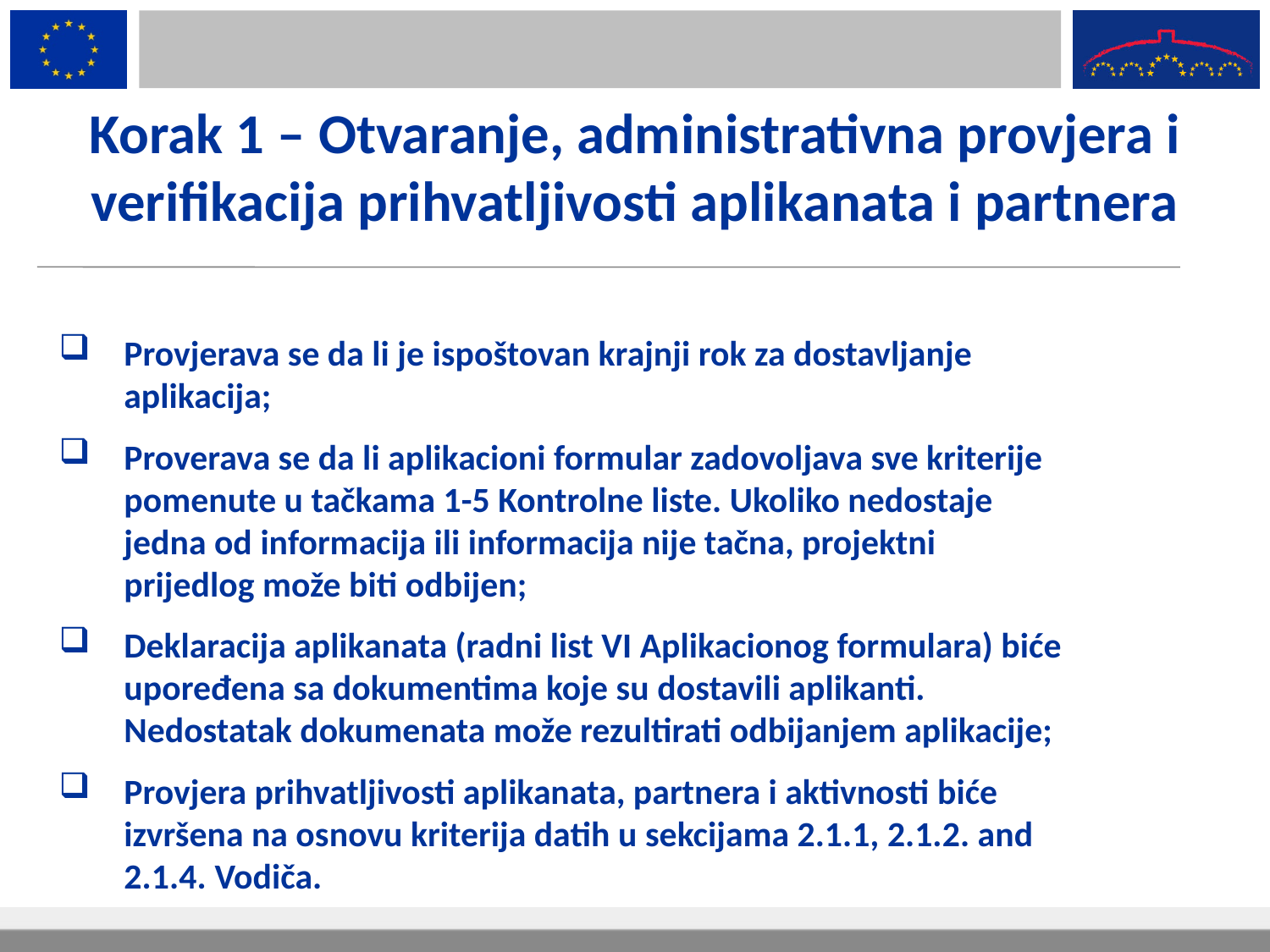

# Korak 1 – Otvaranje, administrativna provjera i verifikacija prihvatljivosti aplikanata i partnera

Provjerava se da li je ispoštovan krajnji rok za dostavljanje aplikacija;

Proverava se da li aplikacioni formular zadovoljava sve kriterije pomenute u tačkama 1-5 Kontrolne liste. Ukoliko nedostaje jedna od informacija ili informacija nije tačna, projektni prijedlog može biti odbijen;

Deklaracija aplikanata (radni list VI Aplikacionog formulara) biće upoređena sa dokumentima koje su dostavili aplikanti. Nedostatak dokumenata može rezultirati odbijanjem aplikacije;

Provjera prihvatljivosti aplikanata, partnera i aktivnosti biće izvršena na osnovu kriterija datih u sekcijama 2.1.1, 2.1.2. and 2.1.4. Vodiča.